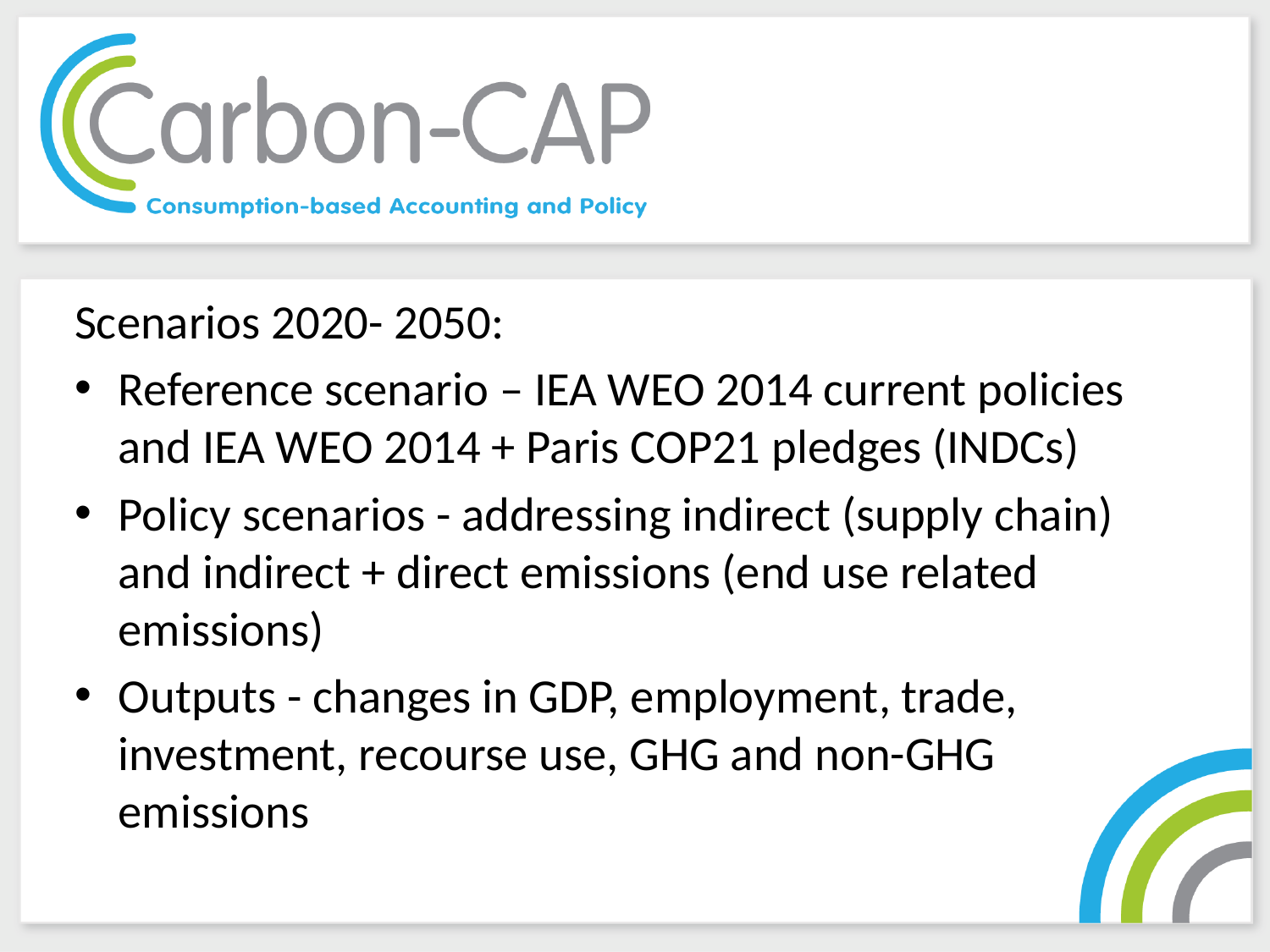

Scenarios 2020- 2050:
Reference scenario – IEA WEO 2014 current policies and IEA WEO 2014 + Paris COP21 pledges (INDCs)
Policy scenarios - addressing indirect (supply chain) and indirect + direct emissions (end use related emissions)
Outputs - changes in GDP, employment, trade, investment, recourse use, GHG and non-GHG emissions